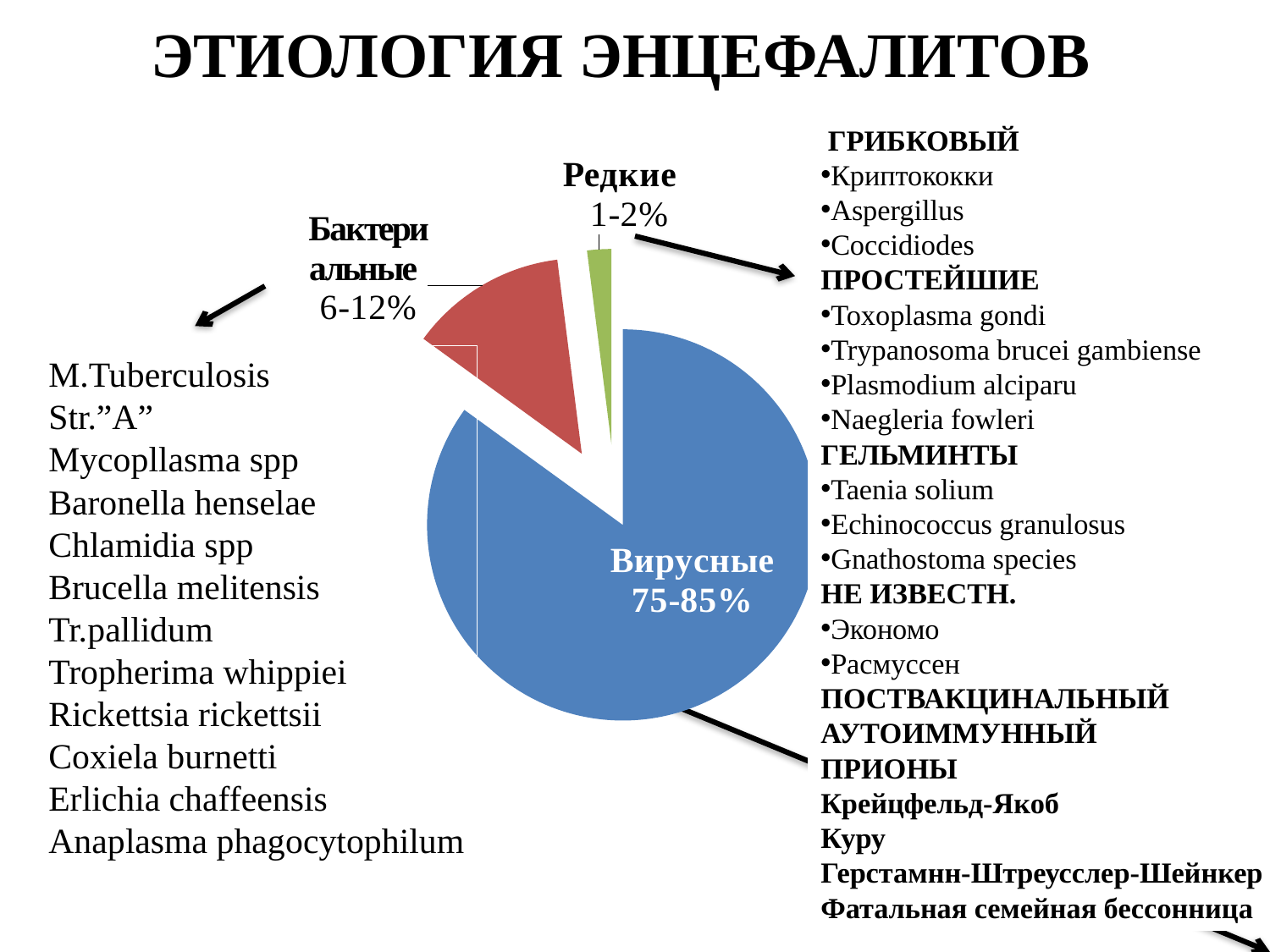

# ЭТИОЛОГИЯ ЭНЦЕФАЛИТОВ
 ГРИБКОВЫЙ
Криптококки
Aspergillus
Coccidiodes
ПРОСТЕЙШИЕ
Toxoplasma gondi
Trypanosoma brucei gambiense
Plasmodium alciparu
Naegleria fowleri
ГЕЛЬМИНТЫ
Taenia solium
Echinococcus granulosus
Gnathostoma species
НЕ ИЗВЕСТН.
Экономо
Расмуссен
ПОСТВАКЦИНАЛЬНЫЙ
АУТОИММУННЫЙ
ПРИОНЫ
Крейцфельд-Якоб
Куру
Герстамнн-Штреусслер-Шейнкер
Фатальная семейная бессонница

### Chart

| Category | Продажи |
|---|---|
| viral | 85.0 |
| bacterial | 13.0 |
| rare | 2.0 |
M.Tuberculosis
Str.”A”
Mycopllasma spp
Baronella henselae
Chlamidia spp
Brucella melitensis
Tr.pallidum
Tropherima whippiei
Rickettsia rickettsii
Coxiela burnetti
Erlichia chaffeensis
Anaplasma phagocytophilum